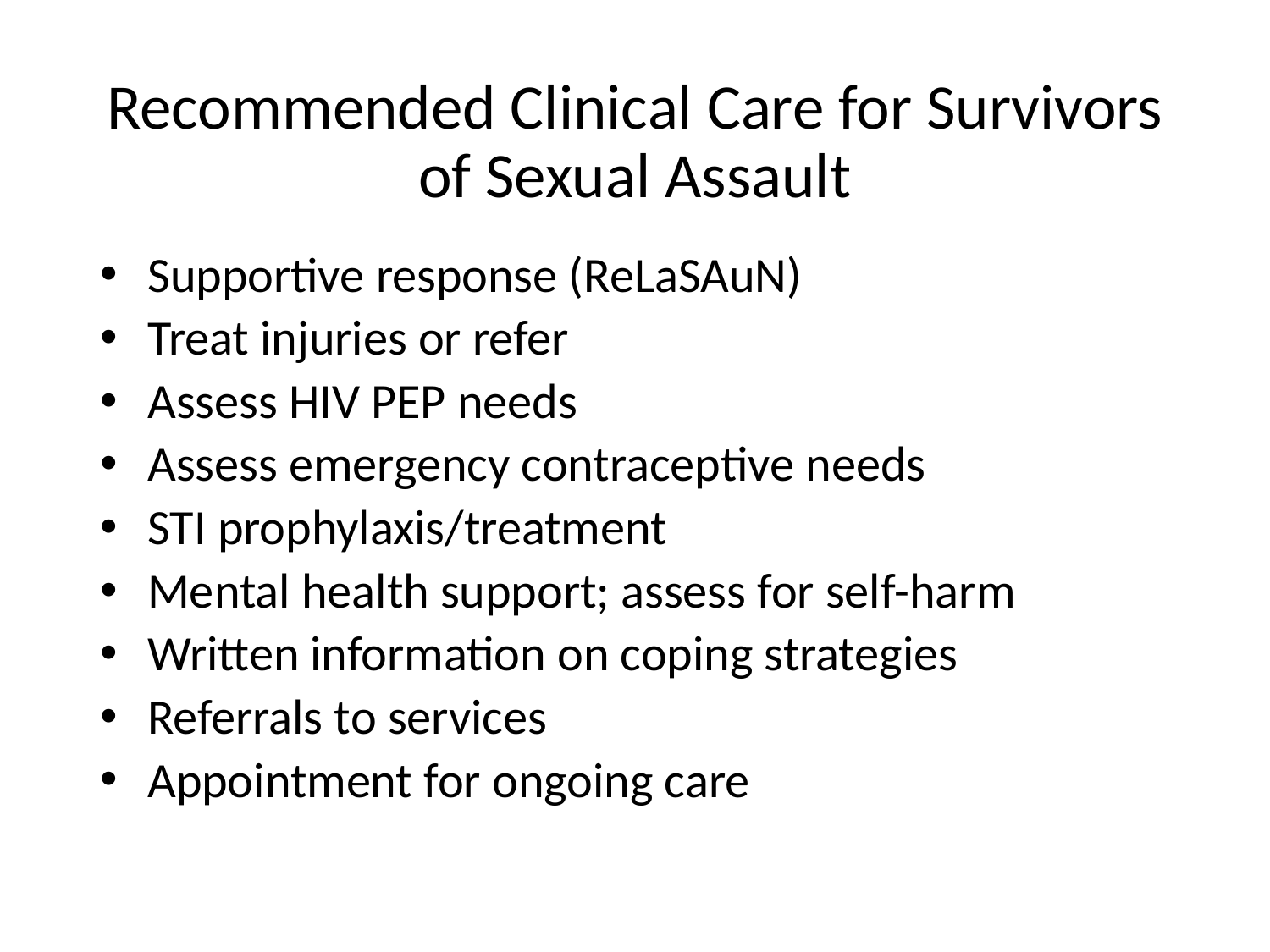

# Recommended Clinical Care for Survivors of Sexual Assault
Supportive response (ReLaSAuN)
Treat injuries or refer
Assess HIV PEP needs
Assess emergency contraceptive needs
STI prophylaxis/treatment
Mental health support; assess for self-harm
Written information on coping strategies
Referrals to services
Appointment for ongoing care